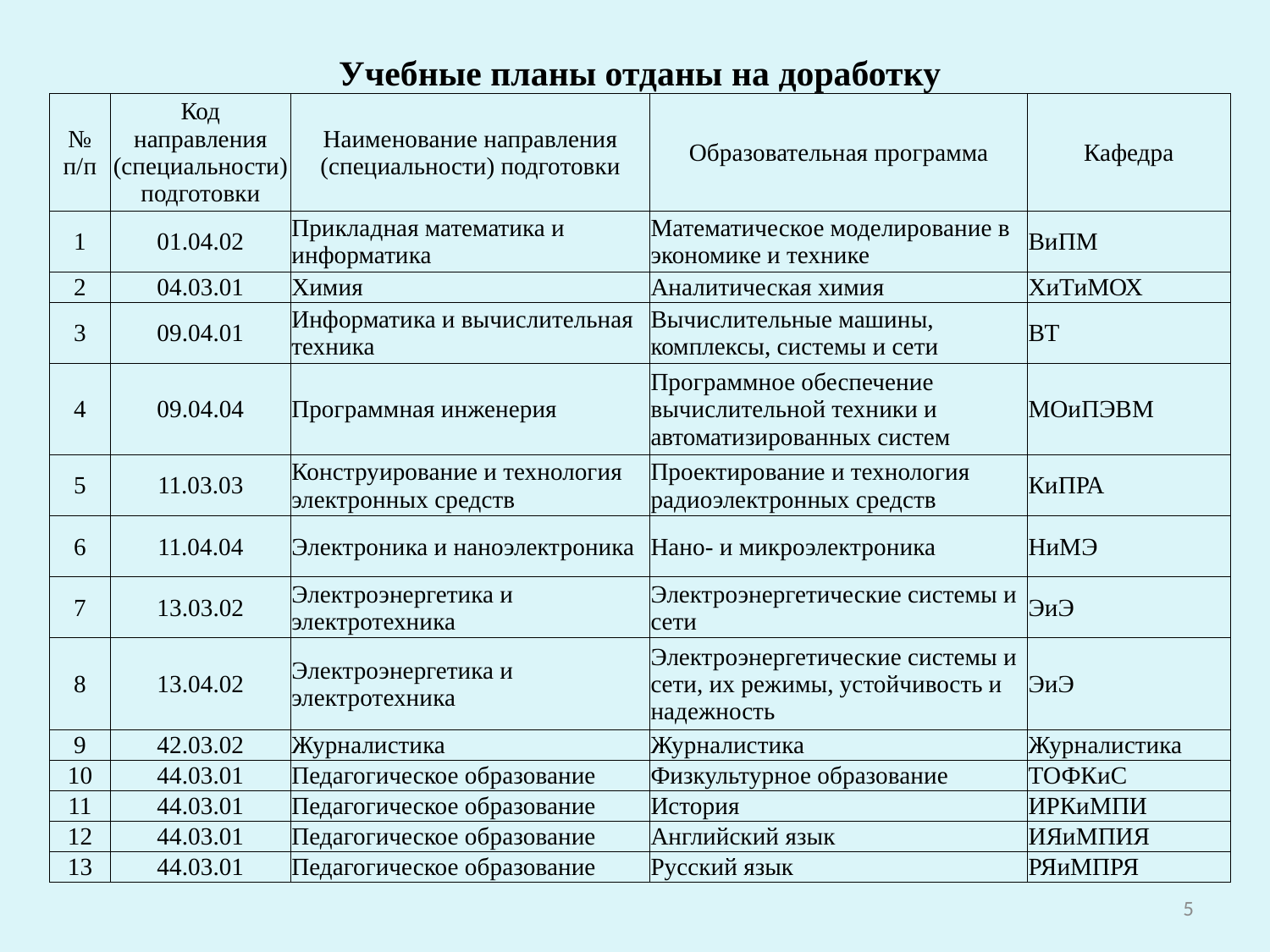

| Учебные планы отданы на доработку |  |  |  |  |
| --- | --- | --- | --- | --- |
| № п/п | Код направления (специальности) подготовки | Наименование направления (специальности) подготовки | Образовательная программа | Кафедра |
| 1 | 01.04.02 | Прикладная математика и информатика | Математическое моделирование в экономике и технике | ВиПМ |
| 2 | 04.03.01 | Химия | Аналитическая химия | ХиТиМОХ |
| 3 | 09.04.01 | Информатика и вычислительная техника | Вычислительные машины, комплексы, системы и сети | ВТ |
| 4 | 09.04.04 | Программная инженерия | Программное обеспечение вычислительной техники и автоматизированных систем | МОиПЭВМ |
| 5 | 11.03.03 | Конструирование и технология электронных средств | Проектирование и технология радиоэлектронных средств | КиПРА |
| 6 | 11.04.04 | Электроника и наноэлектроника | Нано- и микроэлектроника | НиМЭ |
| 7 | 13.03.02 | Электроэнергетика и электротехника | Электроэнергетические системы и сети | ЭиЭ |
| 8 | 13.04.02 | Электроэнергетика и электротехника | Электроэнергетические системы и сети, их режимы, устойчивость и надежность | ЭиЭ |
| 9 | 42.03.02 | Журналистика | Журналистика | Журналистика |
| 10 | 44.03.01 | Педагогическое образование | Физкультурное образование | ТОФКиС |
| 11 | 44.03.01 | Педагогическое образование | История | ИРКиМПИ |
| 12 | 44.03.01 | Педагогическое образование | Английский язык | ИЯиМПИЯ |
| 13 | 44.03.01 | Педагогическое образование | Русский язык | РЯиМПРЯ |
5